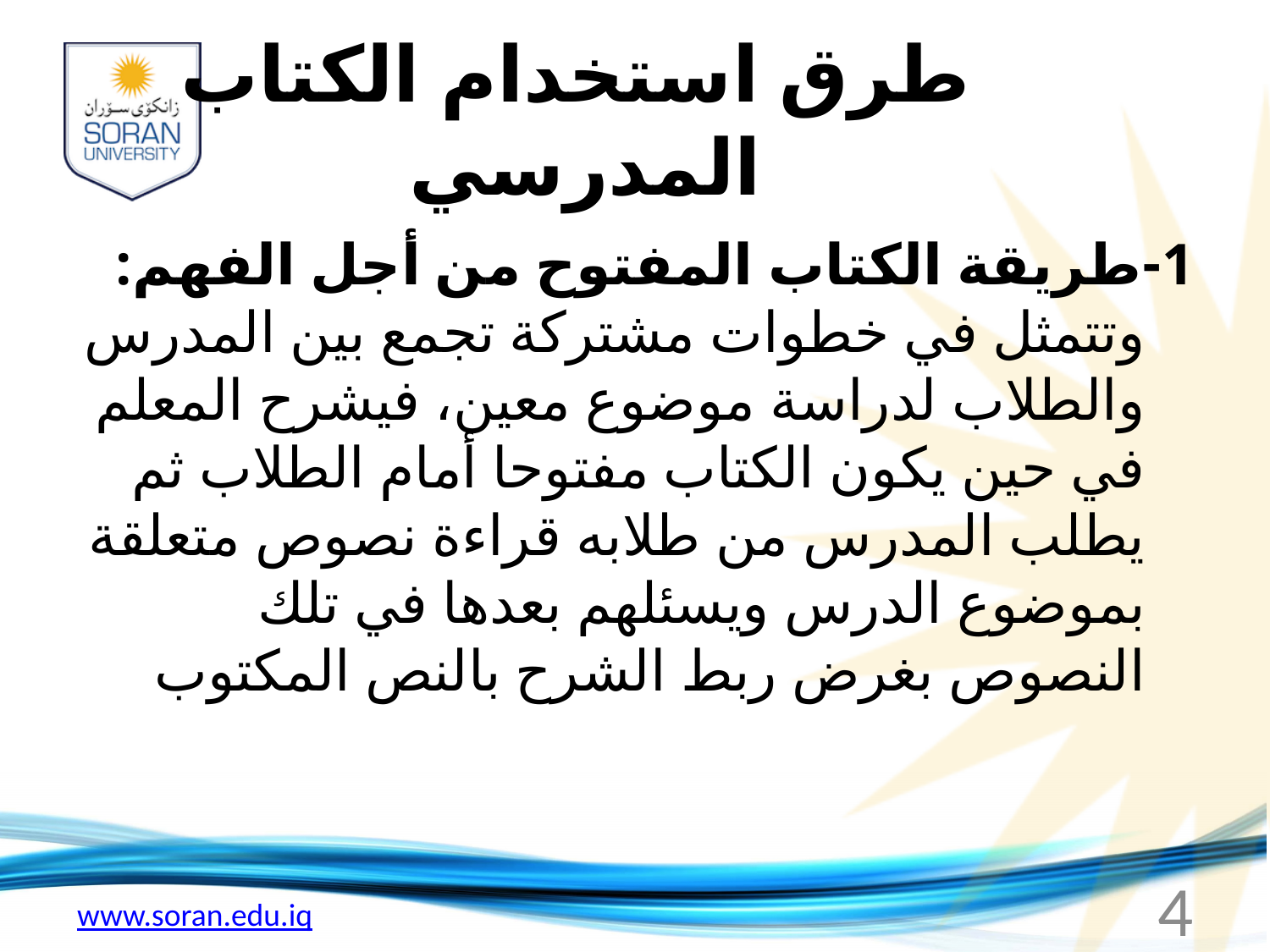

# طرق استخدام الكتاب المدرسي
1-طريقة الكتاب المفتوح من أجل الفهم:
وتتمثل في خطوات مشتركة تجمع بين المدرس والطلاب لدراسة موضوع معين، فيشرح المعلم في حين يكون الكتاب مفتوحا أمام الطلاب ثم يطلب المدرس من طلابه قراءة نصوص متعلقة بموضوع الدرس ويسئلهم بعدها في تلك النصوص بغرض ربط الشرح بالنص المكتوب
4